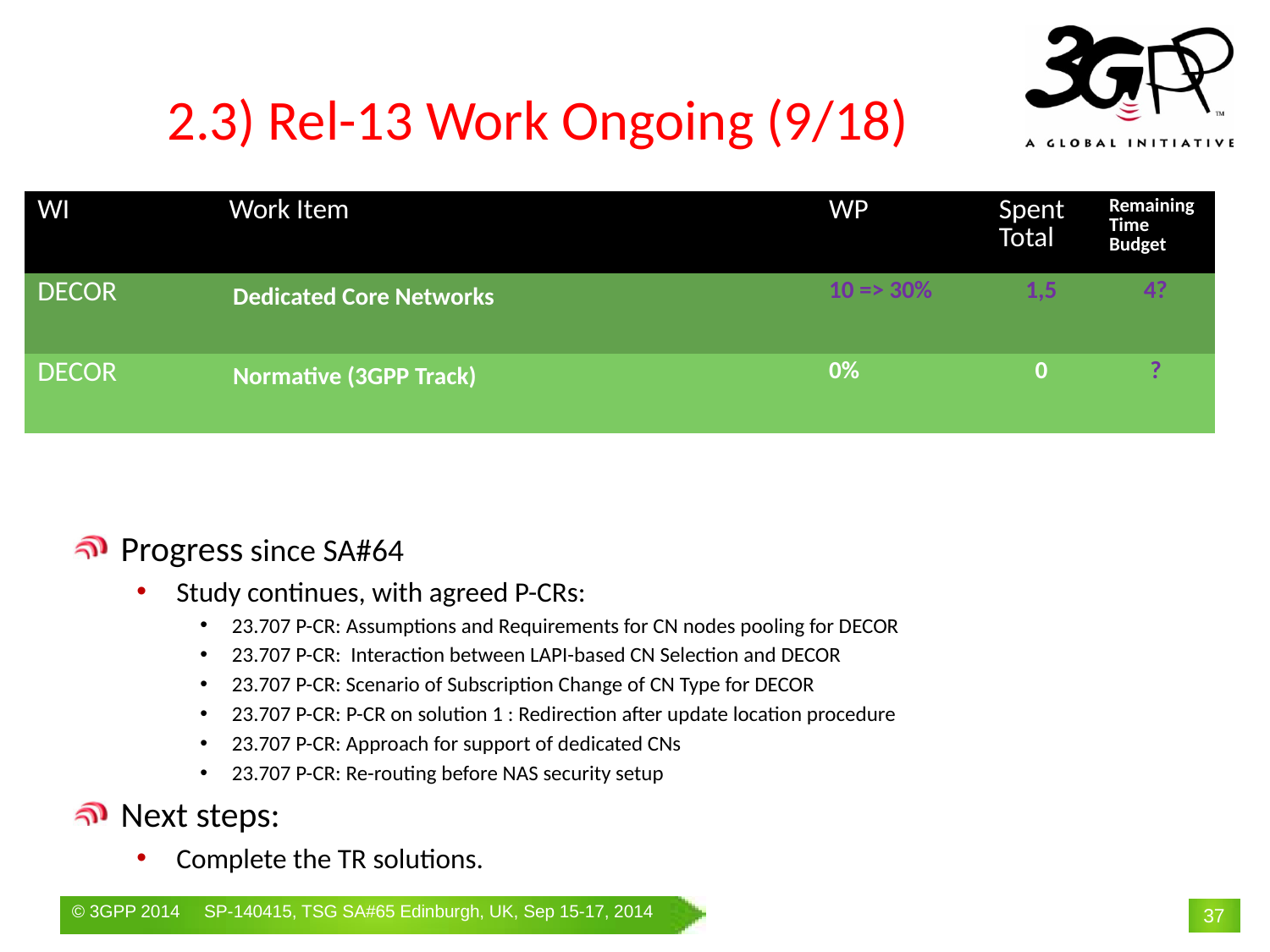

# 2.3) Rel-13 Work Ongoing (9/18)
| WI | Work Item | WP | Spent Total | Remaining Time Budget |
| --- | --- | --- | --- | --- |
| DECOR | Dedicated Core Networks | 10 => 30% | 1,5 | 4? |
| DECOR | Normative (3GPP Track) | 0% | 0 | ? |
Progress since SA#64
Study continues, with agreed P-CRs:
23.707 P-CR: Assumptions and Requirements for CN nodes pooling for DECOR
23.707 P-CR:  Interaction between LAPI-based CN Selection and DECOR
23.707 P-CR: Scenario of Subscription Change of CN Type for DECOR
23.707 P-CR: P-CR on solution 1 : Redirection after update location procedure
23.707 P-CR: Approach for support of dedicated CNs
23.707 P-CR: Re-routing before NAS security setup
Next steps:
Complete the TR solutions.